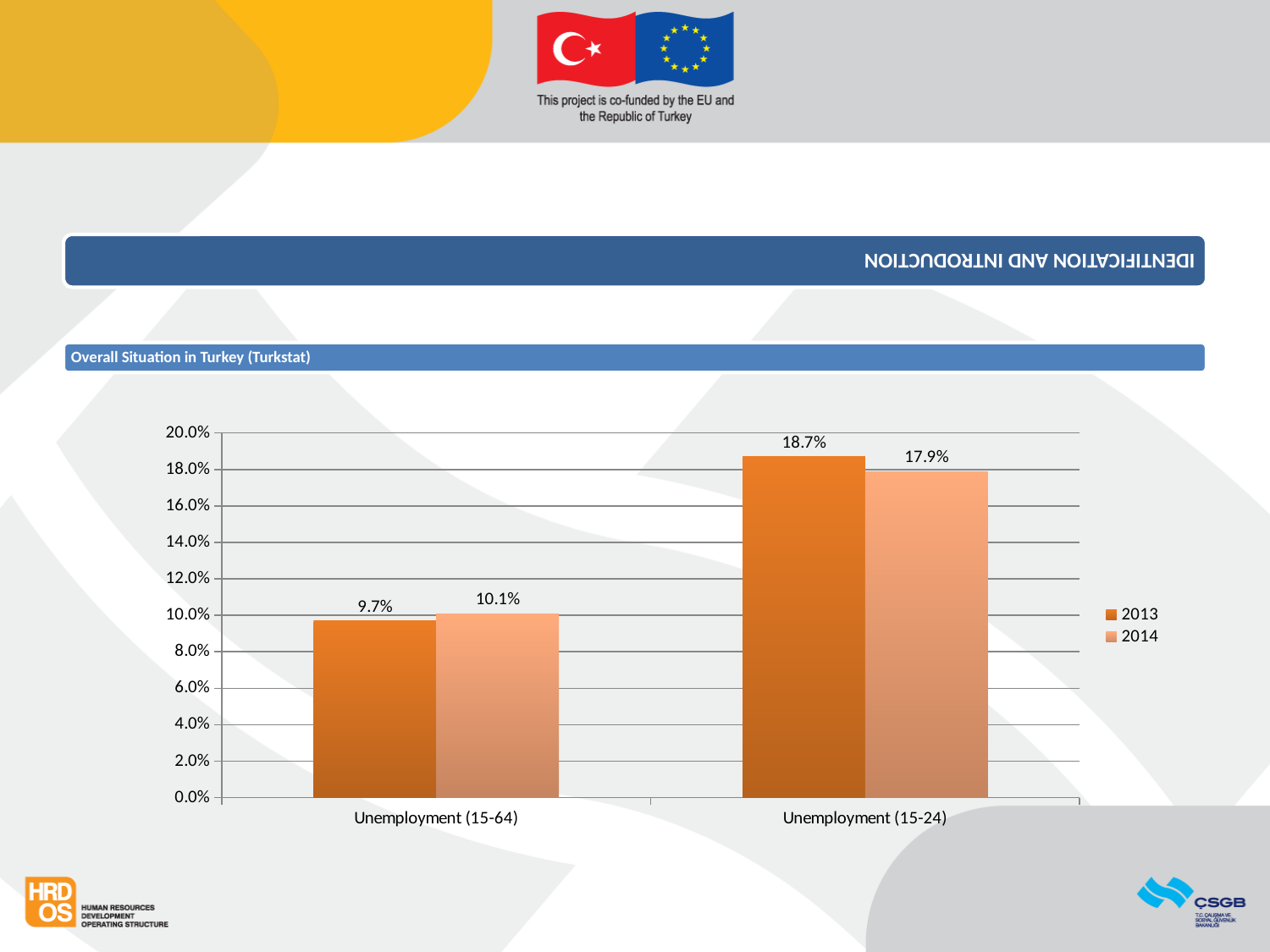

IDENTIFICATION AND INTRODUCTION
Overall Situation in Turkey (Turkstat)

### Chart

| Category | 2013 | 2014 |
|---|---|---|
| Unemployment (15-64) | 0.097 | 0.101 |
| Unemployment (15-24) | 0.187 | 0.179 |